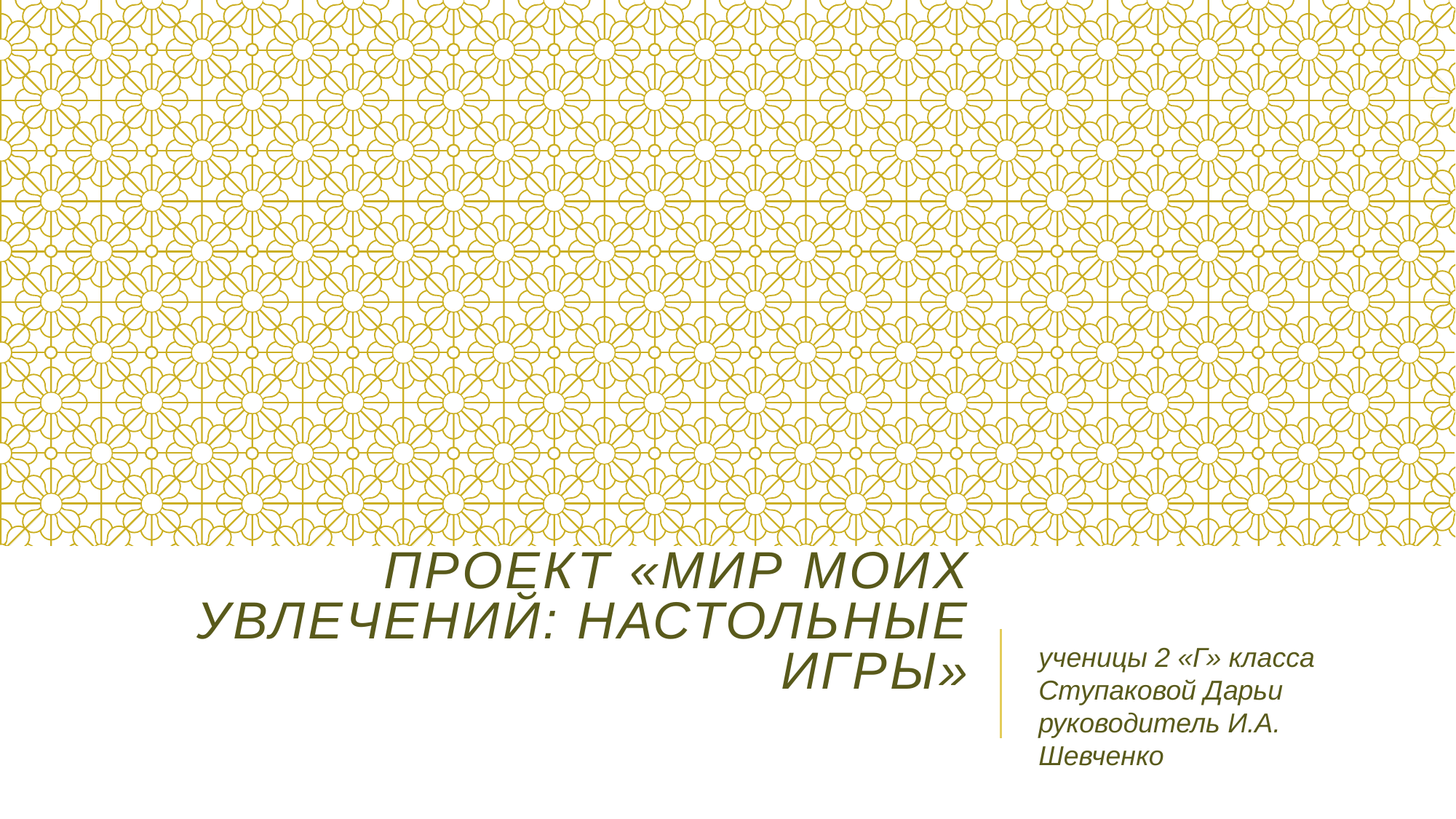

# ПрОЕКТ «МИР Моих УВЛЕЧЕНИЙ: НАСТОЛЬНЫЕ ИГРЫ»
ученицы 2 «Г» класса
Ступаковой Дарьи
руководитель И.А. Шевченко